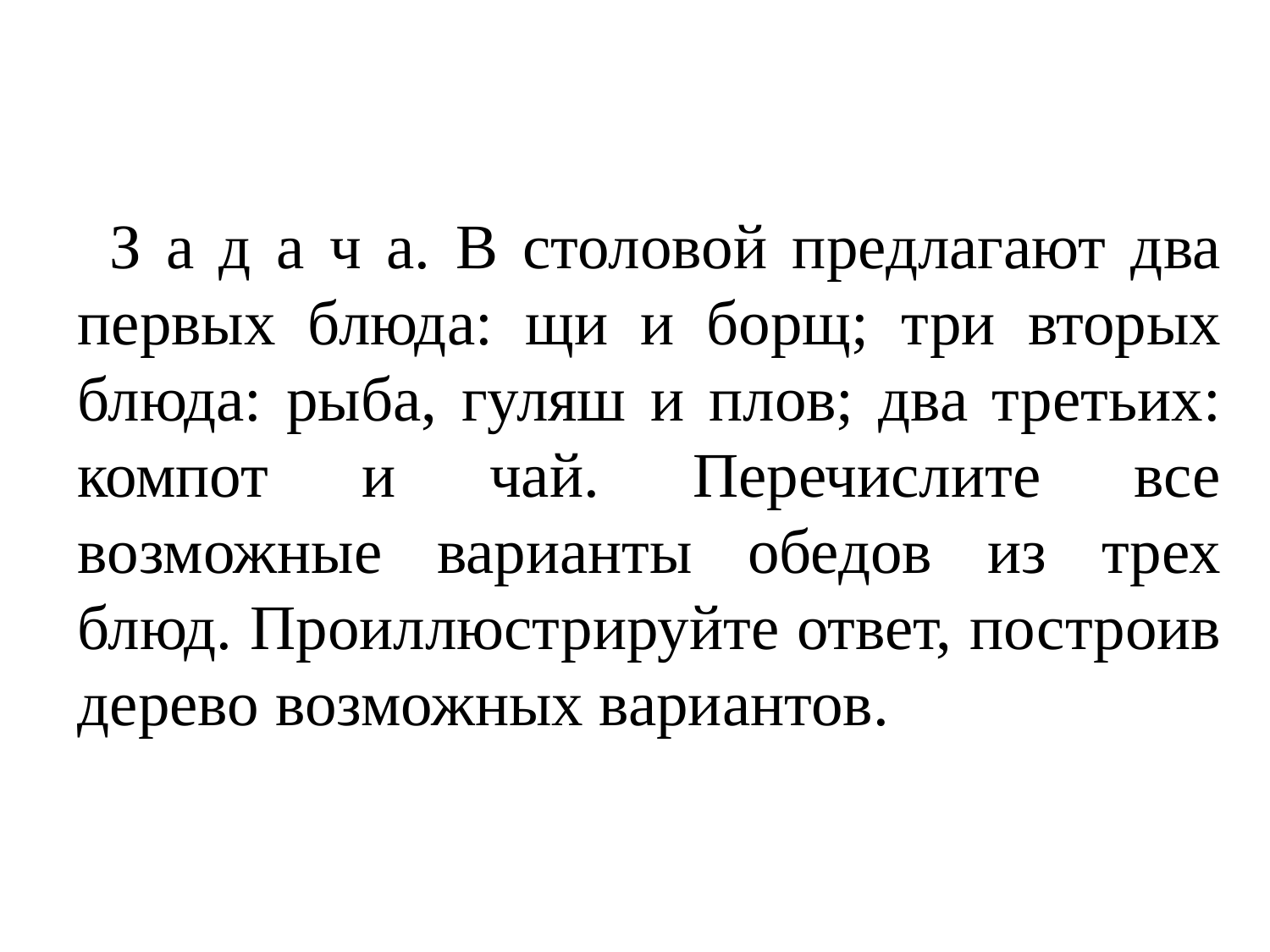

З а д а ч а. В столовой предлагают два первых блюда: щи и борщ; три вторых блюда: рыба, гуляш и плов; два третьих: компот и чай. Перечислите все возможные варианты обедов из трех блюд. Проиллюстрируйте ответ, построив дерево возможных вариантов.